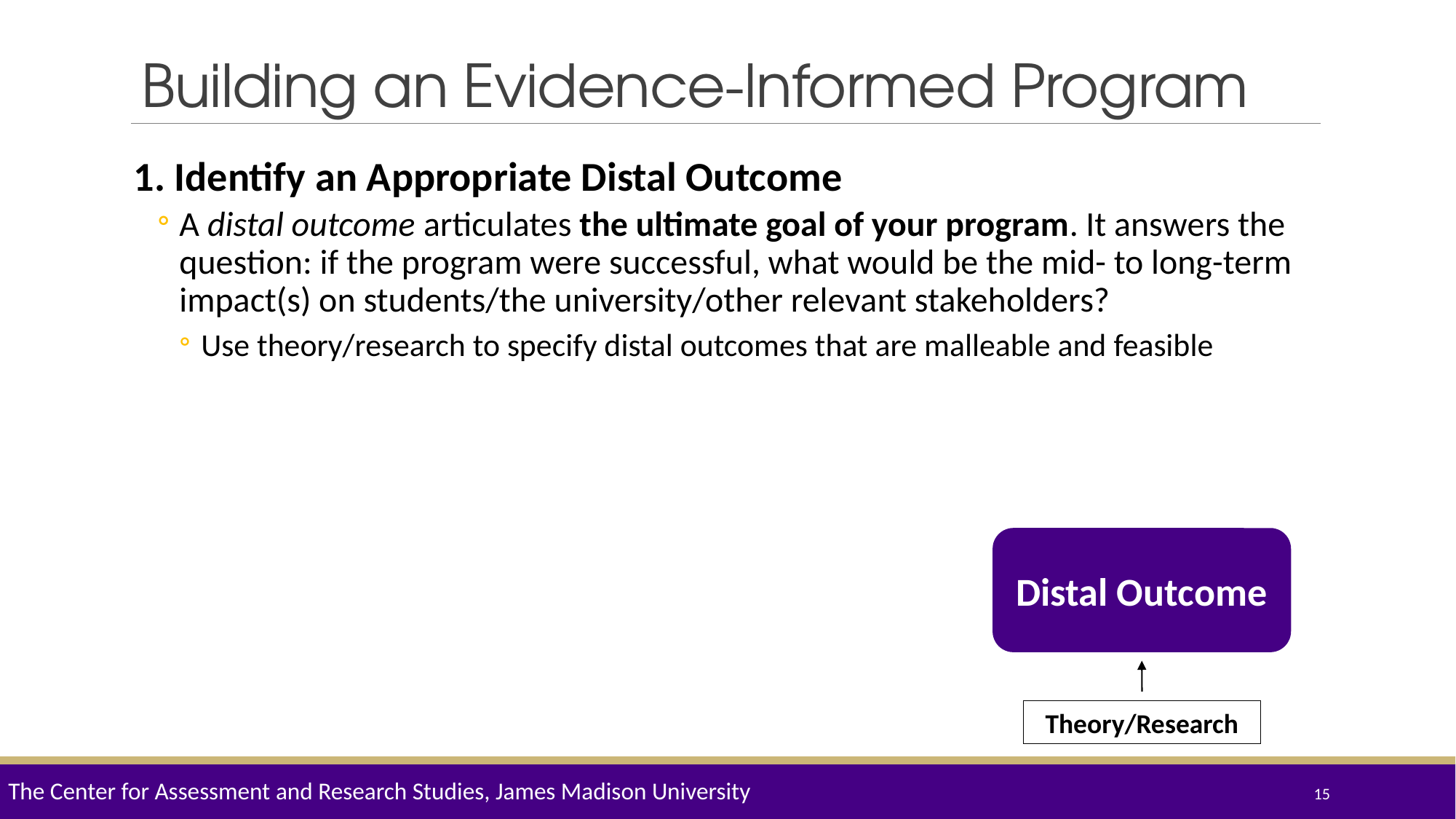

# Building an Evidence-Informed Program
1. Identify an Appropriate Distal Outcome
A distal outcome articulates the ultimate goal of your program. It answers the question: if the program were successful, what would be the mid- to long-term impact(s) on students/the university/other relevant stakeholders?
Use theory/research to specify distal outcomes that are malleable and feasible

Distal Outcome
Theory/Research
The Center for Assessment and Research Studies, James Madison University
15